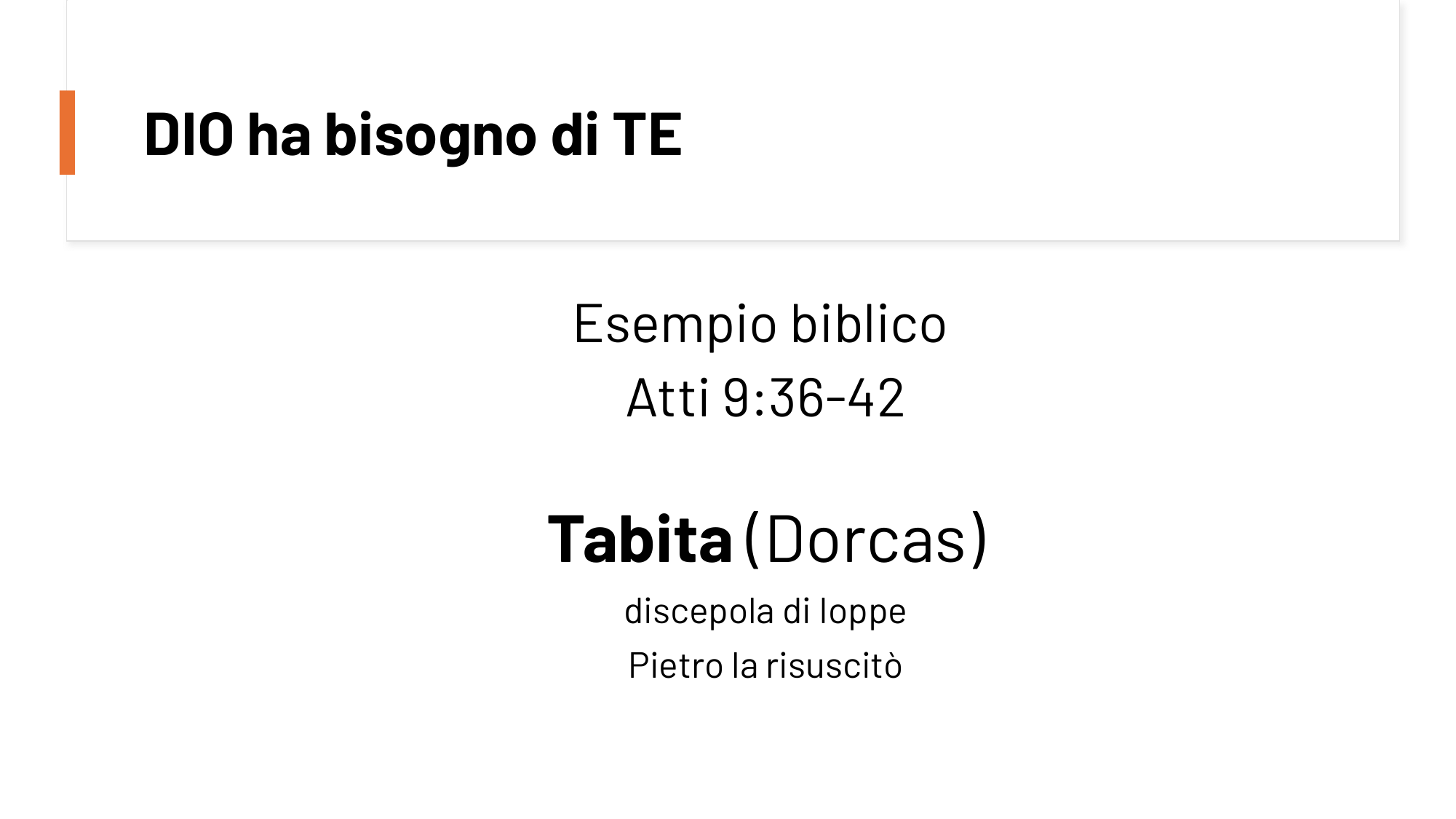

# DIO ha bisogno di TE

Esempio biblico
Atti 9:36-42

Tabita (Dorcas)
discepola di Ioppe
Pietro la risuscitò